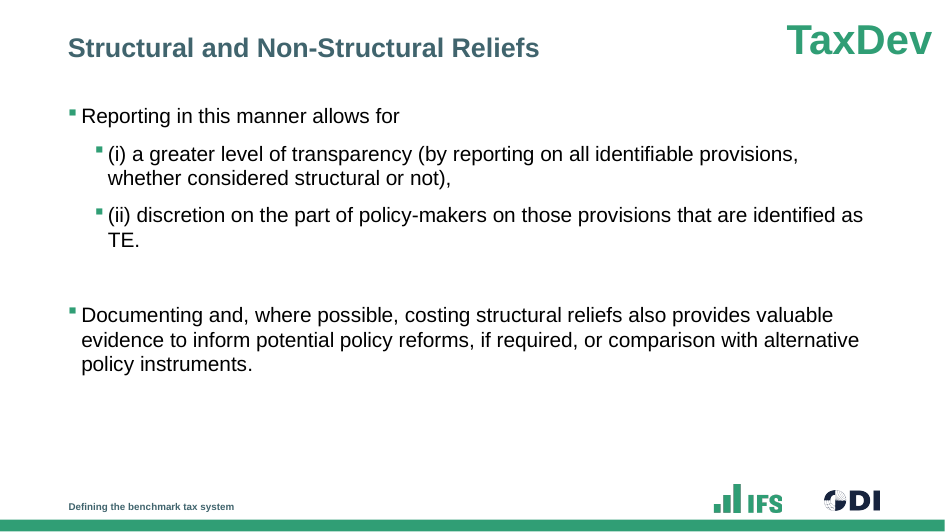

# Structural and Non-Structural Reliefs
Reporting in this manner allows for
(i) a greater level of transparency (by reporting on all identifiable provisions, whether considered structural or not),
(ii) discretion on the part of policy-makers on those provisions that are identified as TE.

Documenting and, where possible, costing structural reliefs also provides valuable evidence to inform potential policy reforms, if required, or comparison with alternative policy instruments.

Defining the benchmark tax system